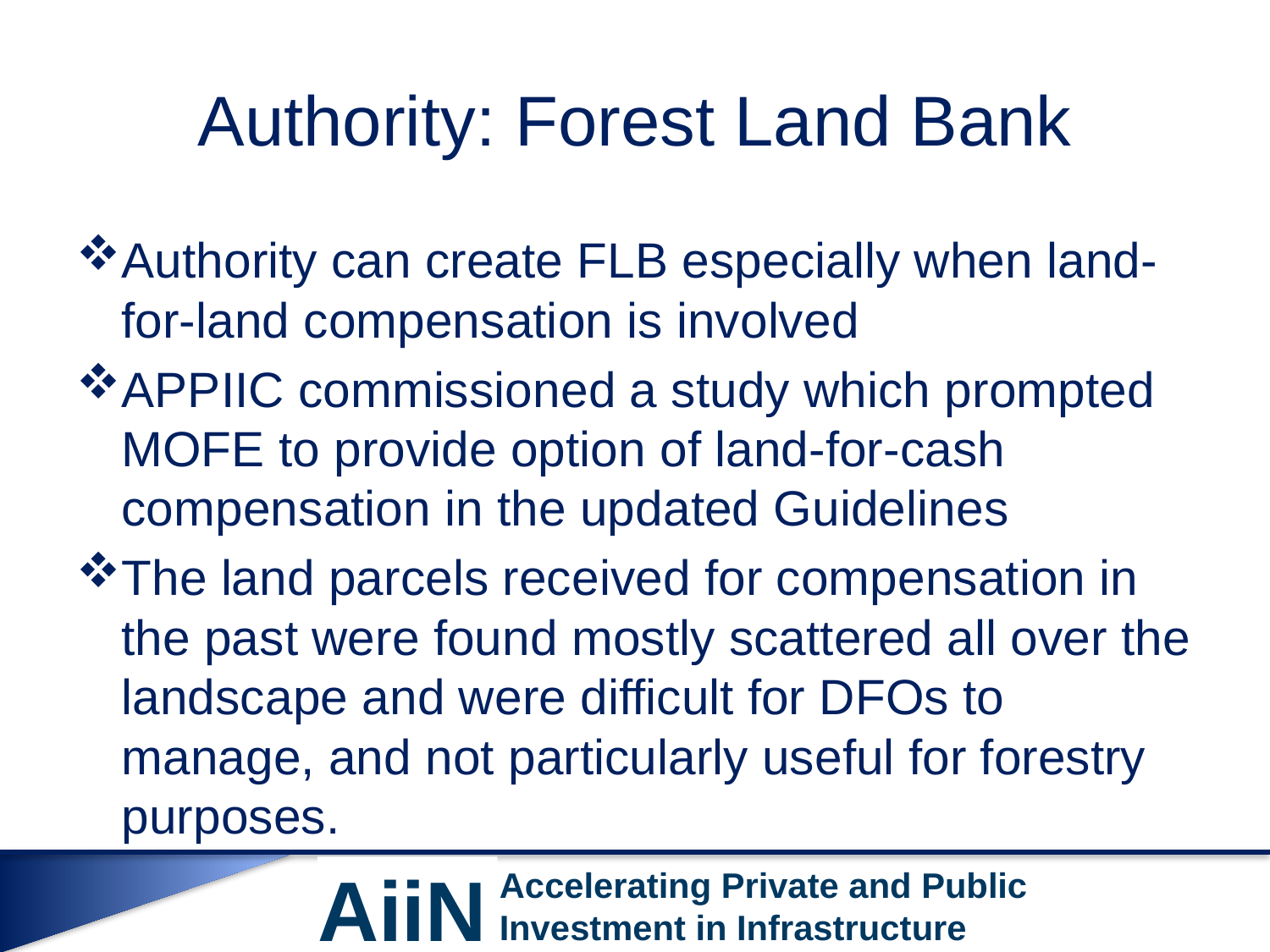

# Authority: Forest Land Bank
Authority can create FLB especially when land-for-land compensation is involved
APPIIC commissioned a study which prompted MOFE to provide option of land-for-cash compensation in the updated Guidelines
The land parcels received for compensation in the past were found mostly scattered all over the landscape and were difficult for DFOs to manage, and not particularly useful for forestry purposes.